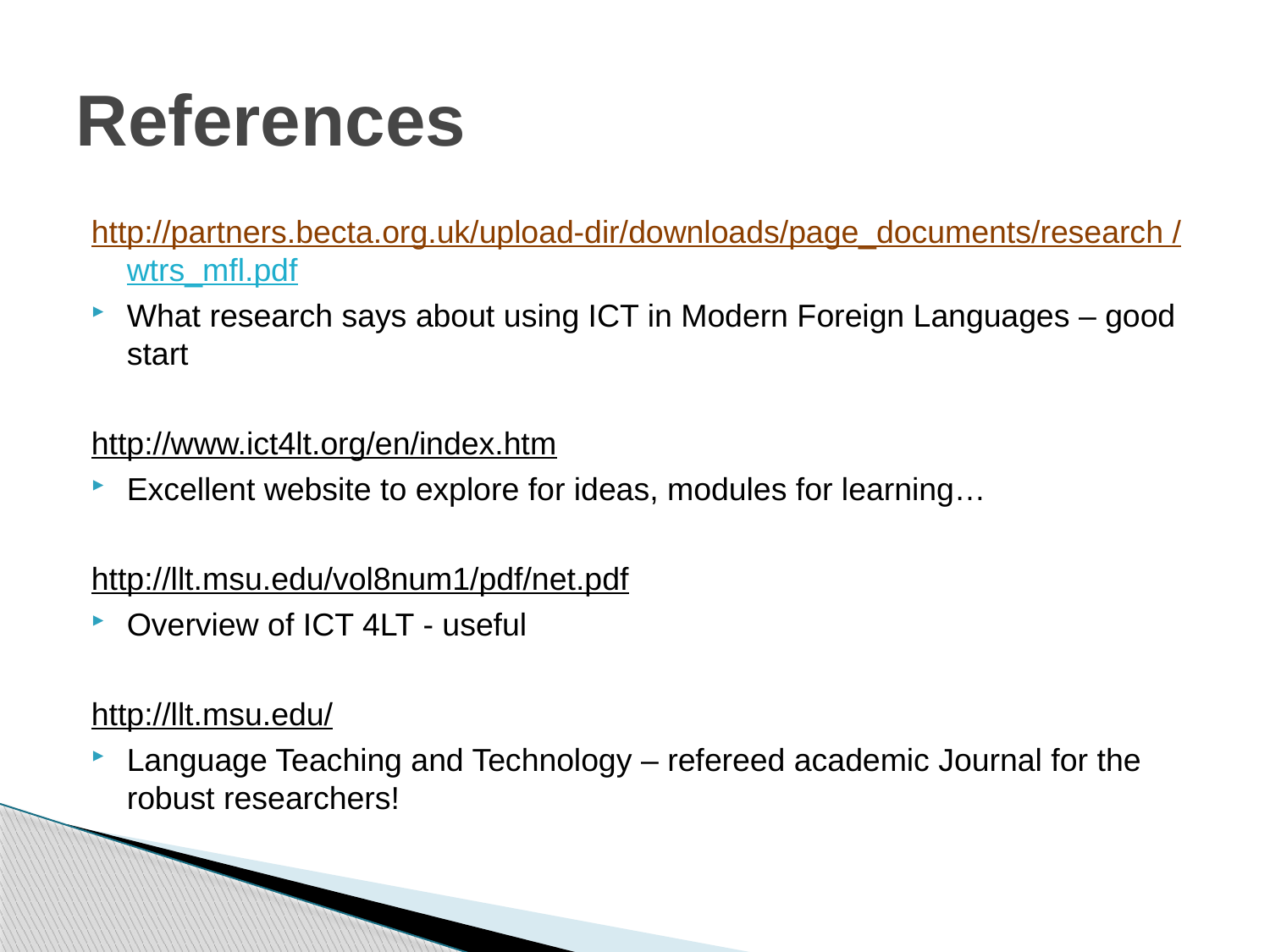

# References
http://partners.becta.org.uk/upload-dir/downloads/page_documents/research /wtrs_mfl.pdf
What research says about using ICT in Modern Foreign Languages – good start

http://www.ict4lt.org/en/index.htm
Excellent website to explore for ideas, modules for learning…

http://llt.msu.edu/vol8num1/pdf/net.pdf
Overview of ICT 4LT - useful

http://llt.msu.edu/
Language Teaching and Technology – refereed academic Journal for the robust researchers!